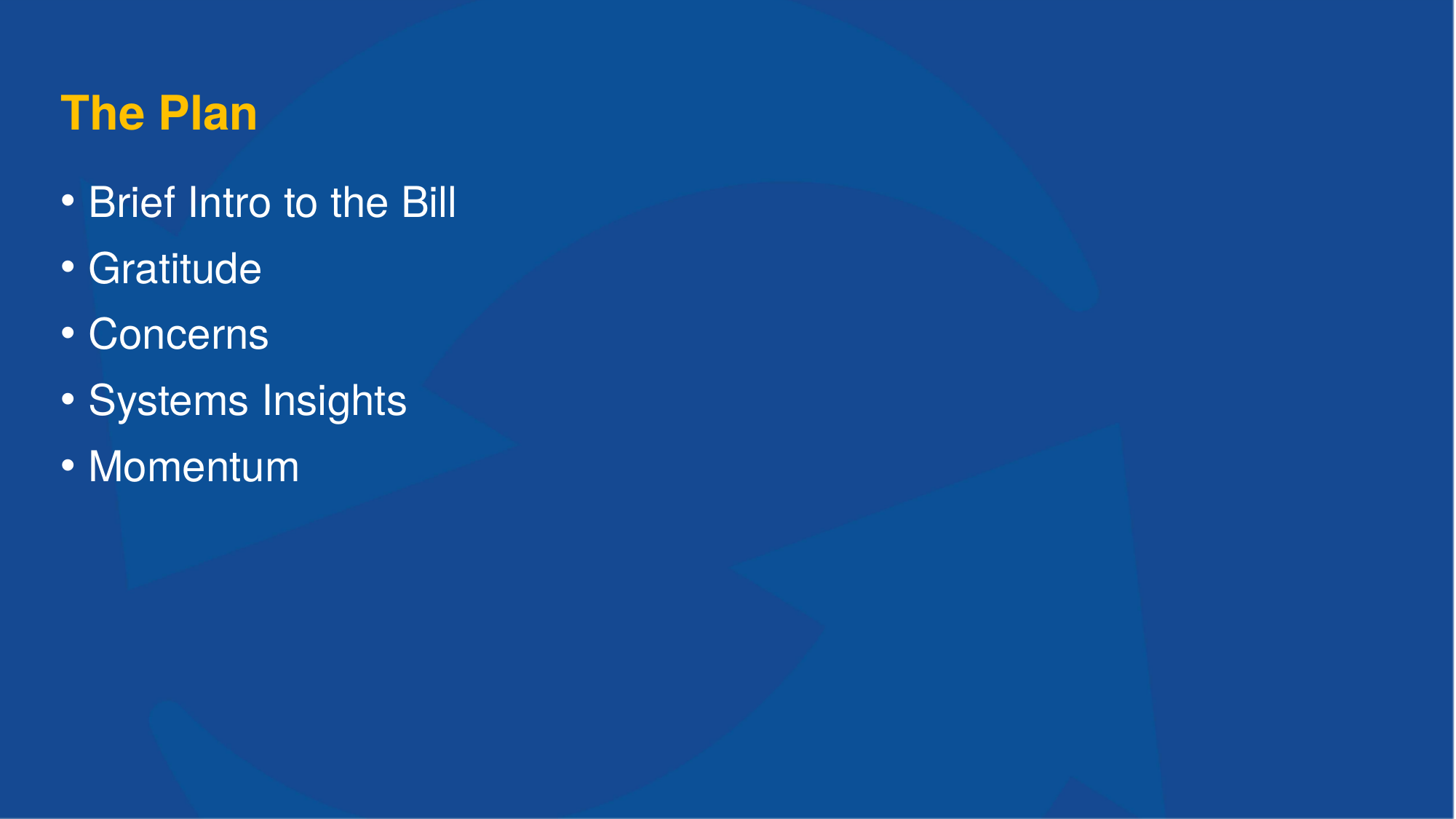

# The Plan
Brief Intro to the Bill
Gratitude
Concerns
Systems Insights
Momentum